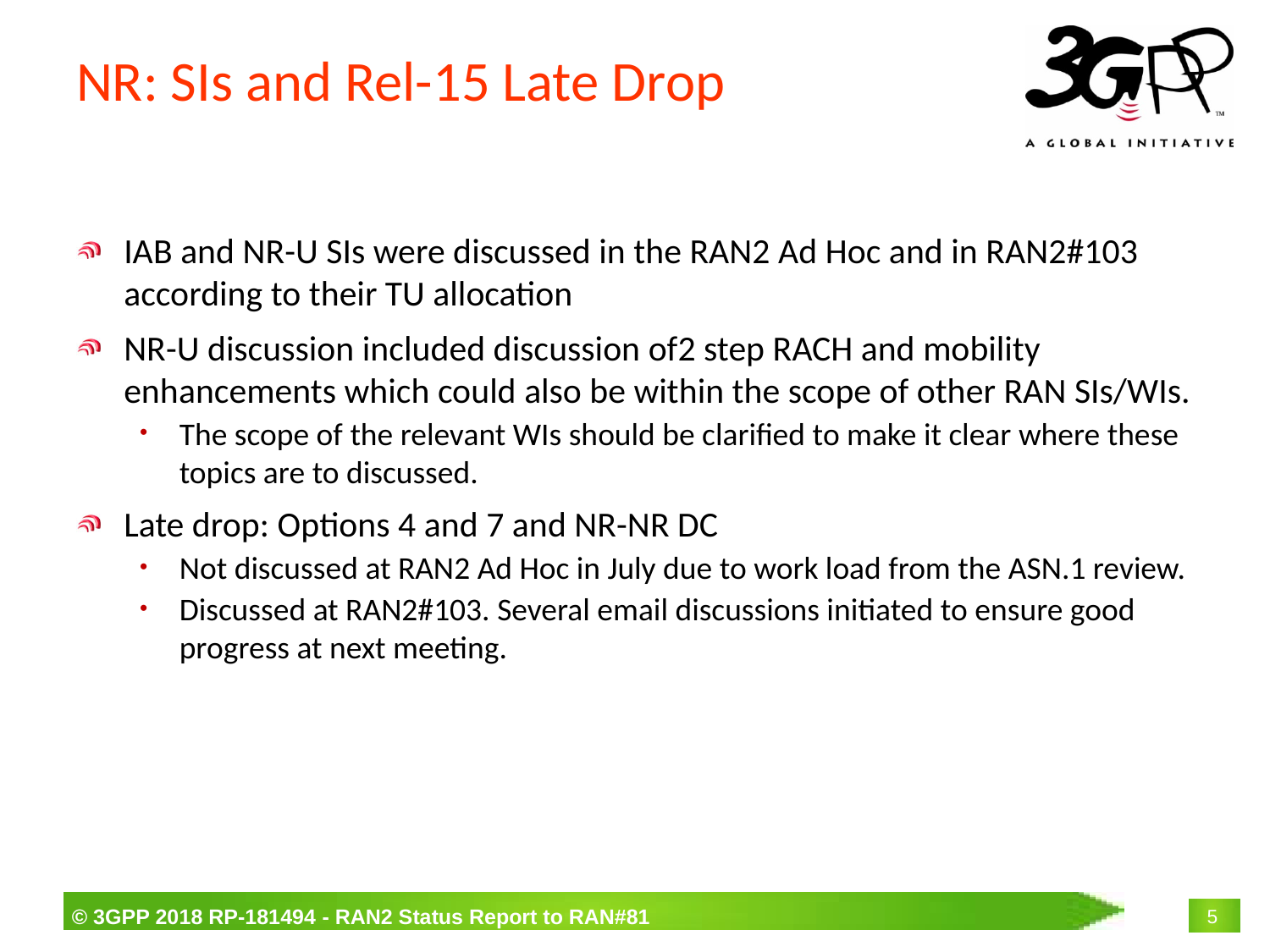

# NR: SIs and Rel-15 Late Drop
IAB and NR-U SIs were discussed in the RAN2 Ad Hoc and in RAN2#103 according to their TU allocation
NR-U discussion included discussion of2 step RACH and mobility enhancements which could also be within the scope of other RAN SIs/WIs.
The scope of the relevant WIs should be clarified to make it clear where these topics are to discussed.
Late drop: Options 4 and 7 and NR-NR DC
Not discussed at RAN2 Ad Hoc in July due to work load from the ASN.1 review.
Discussed at RAN2#103. Several email discussions initiated to ensure good progress at next meeting.